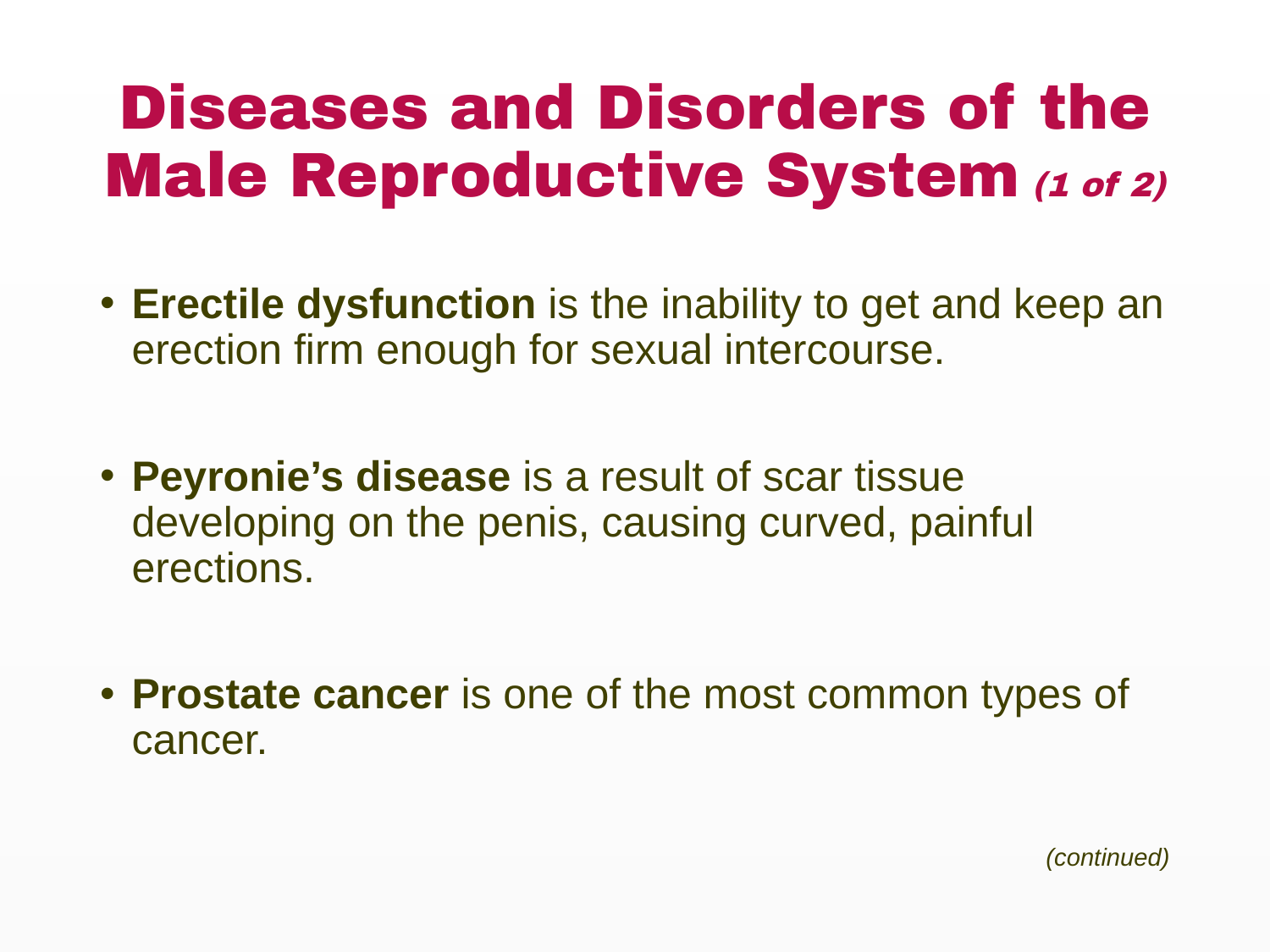

# Diseases and Disorders of the Male Reproductive System (1 of 2)
Erectile dysfunction is the inability to get and keep an erection firm enough for sexual intercourse.

Peyronie’s disease is a result of scar tissue developing on the penis, causing curved, painful erections.

Prostate cancer is one of the most common types of cancer.

(continued)